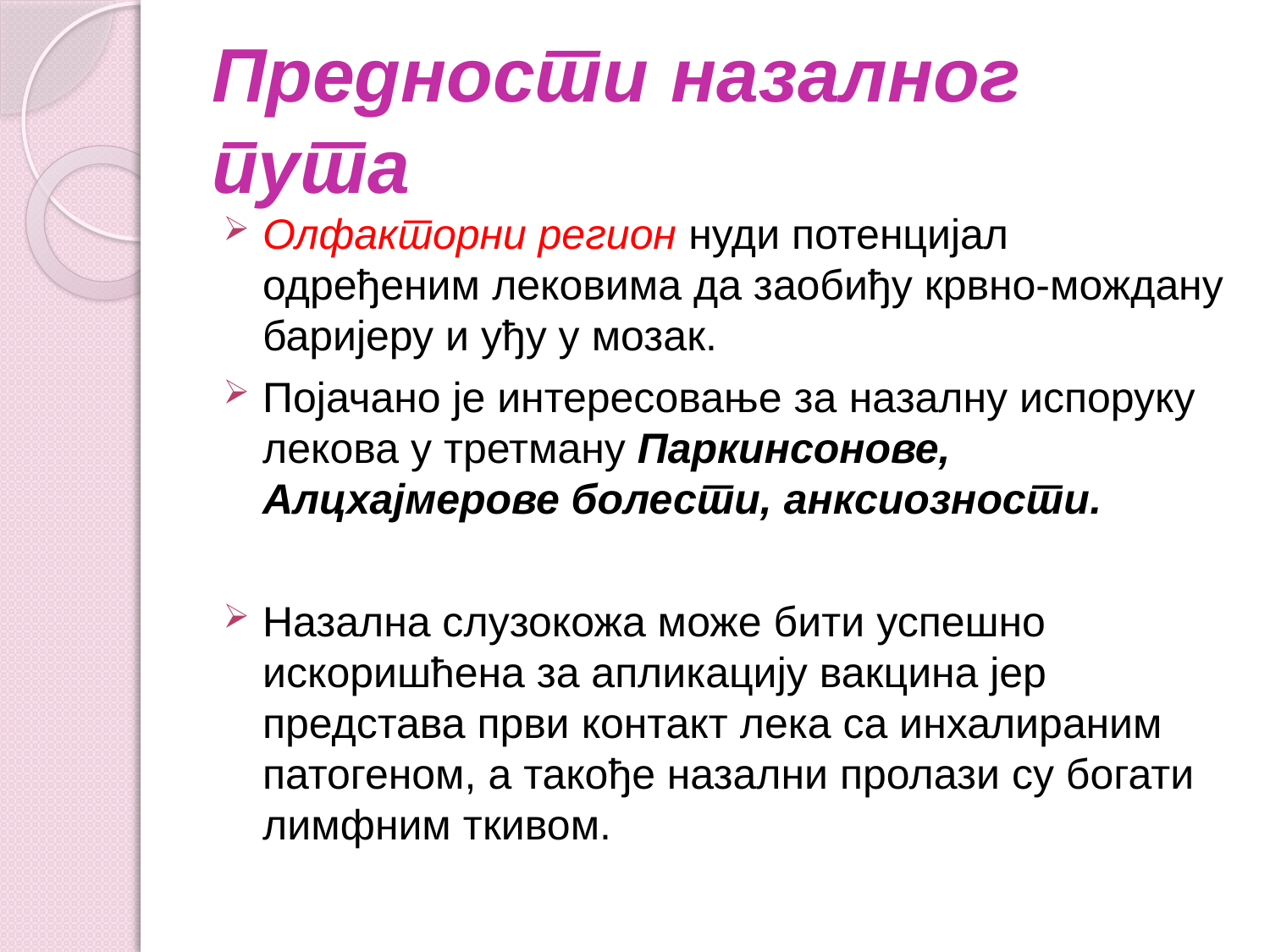

# Предности назалног пута
Олфакторни регион нуди потенцијал одређеним лековима да заобиђу крвно-мождану баријеру и уђу у мозак.
Појачано је интересовање за назалну испоруку лекова у третману Паркинсонове, Алцхајмерове болести, анксиозности.

Назална слузокожа може бити успешно искоришћена за апликацију вакцина јер представа први контакт лека са инхалираним патогеном, а такође назални пролази су богати лимфним ткивом.